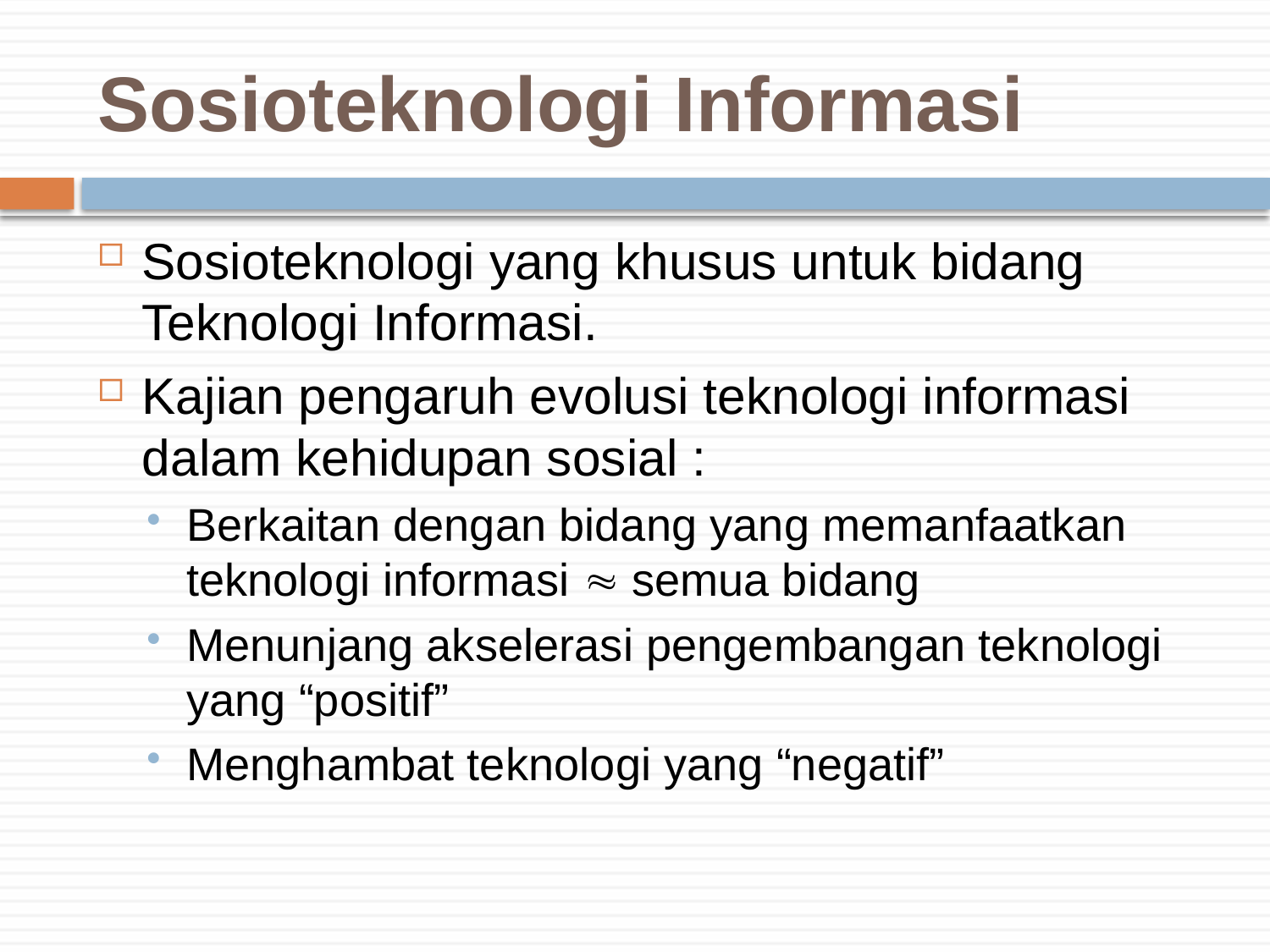

# Sosioteknologi Informasi
Sosioteknologi yang khusus untuk bidang Teknologi Informasi.
Kajian pengaruh evolusi teknologi informasi dalam kehidupan sosial :
Berkaitan dengan bidang yang memanfaatkan teknologi informasi ≈ semua bidang
Menunjang akselerasi pengembangan teknologi yang “positif”
Menghambat teknologi yang “negatif”